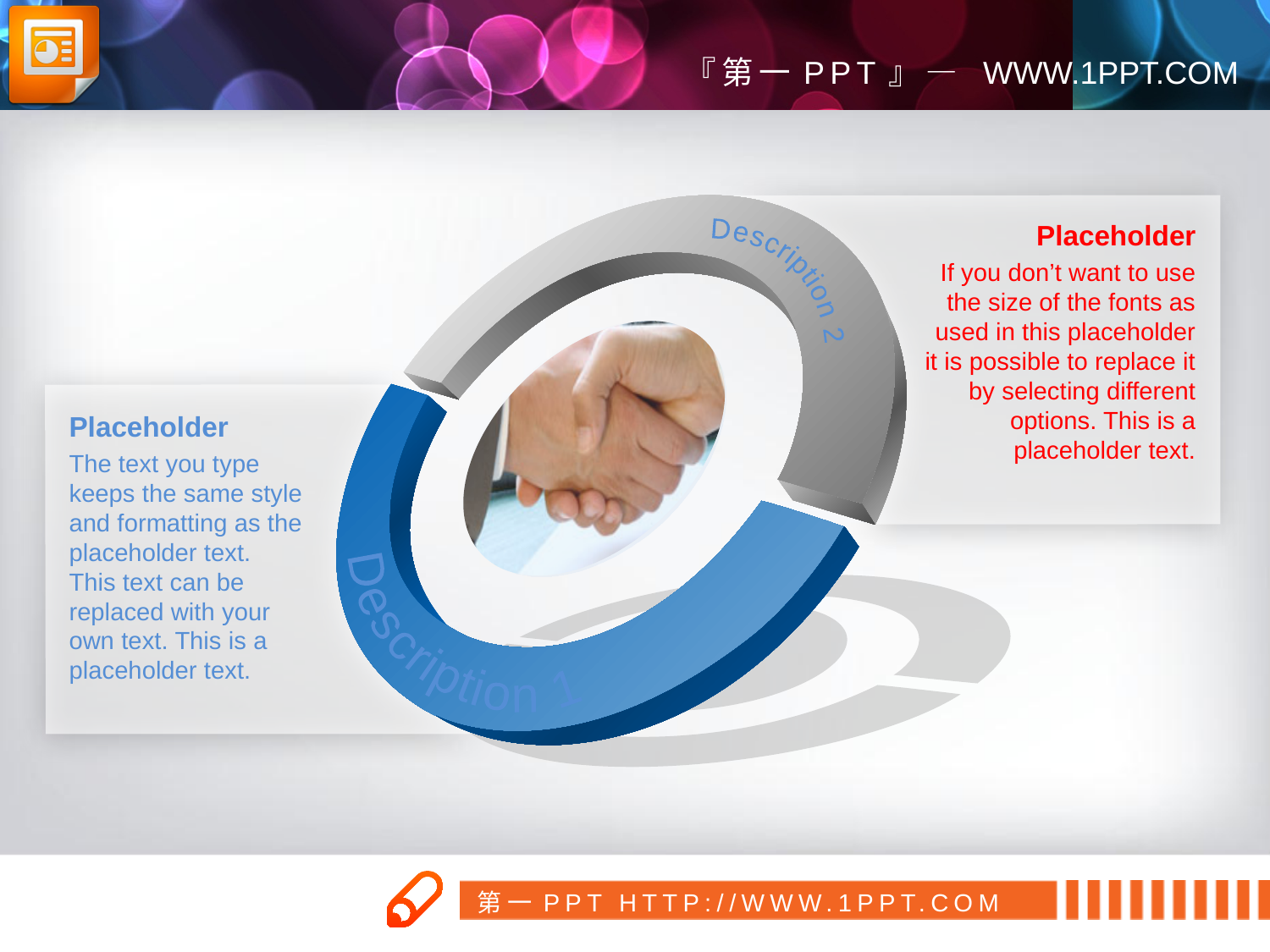

Description 2
Description 1

Placeholder
If you don’t want to use the size of the fonts as used in this placeholder it is possible to replace it by selecting different options. This is a placeholder text.

Placeholder
The text you type keeps the same style and formatting as the placeholder text.
This text can be replaced with your own text. This is a placeholder text.